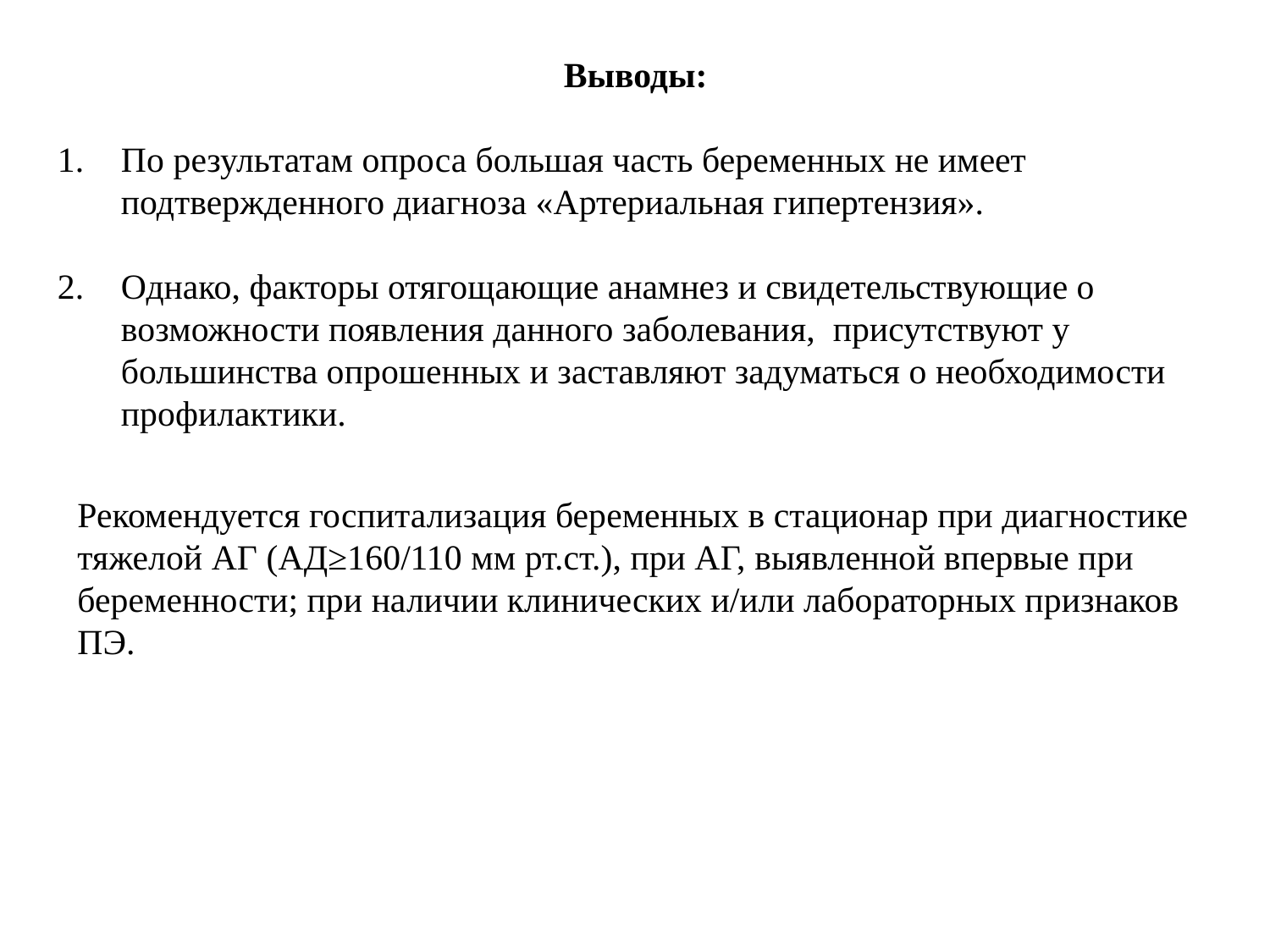

Выводы:

По результатам опроса большая часть беременных не имеет подтвержденного диагноза «Артериальная гипертензия».

Однако, факторы отягощающие анамнез и свидетельствующие о возможности появления данного заболевания,  присутствуют у большинства опрошенных и заставляют задуматься о необходимости профилактики.

Рекомендуется госпитализация беременных в стационар при диагностике тяжелой АГ (АД≥160/110 мм рт.ст.), при АГ, выявленной впервые при беременности; при наличии клинических и/или лабораторных признаков ПЭ.